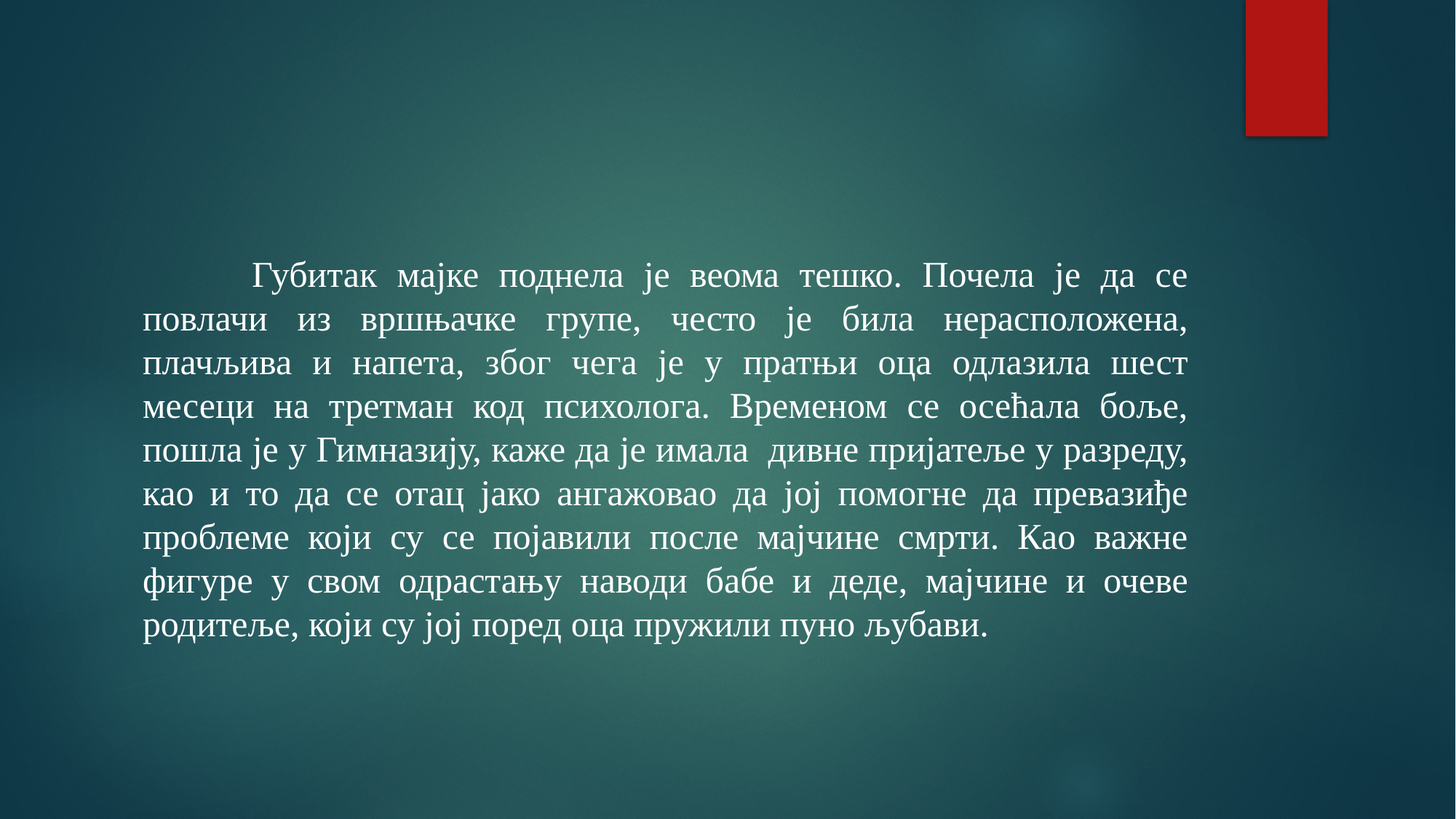

Губитак мајке поднела је веома тешко. Почела је да се повлачи из вршњачке групе, често је била нерасположена, плачљива и напета, због чега је у пратњи оца одлазила шест месеци на третман код психолога. Временом се осећала боље, пошла је у Гимназију, каже да је имала  дивне пријатеље у разреду, као и то да се отац јако ангажовао да јој помогне да превазиђе проблеме који су се појавили после мајчине смрти. Као важне фигуре у свом одрастању наводи бабе и деде, мајчине и очеве родитеље, који су јој поред оца пружили пуно љубави.